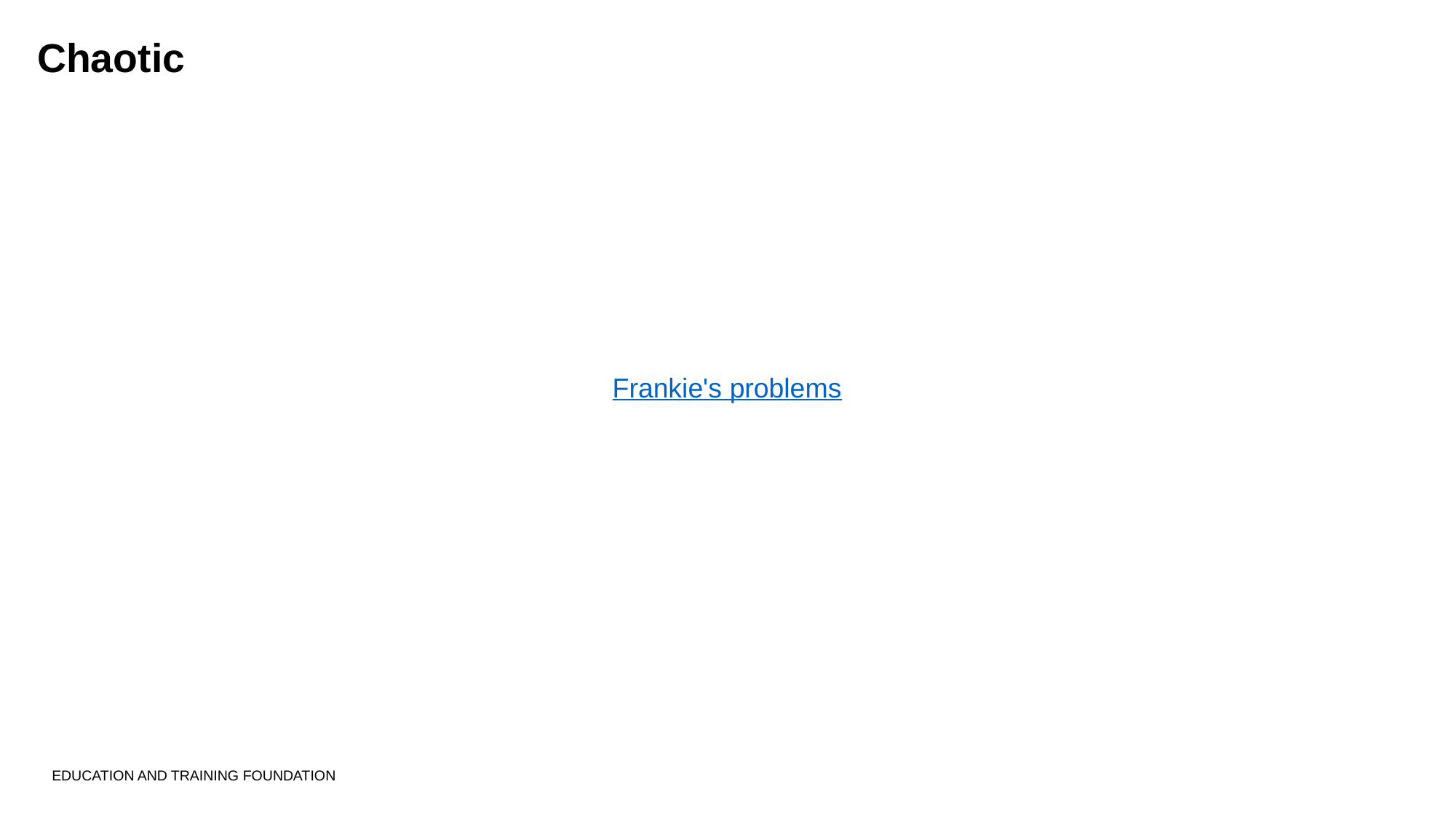

# Chaotic
Frankie's problems
EDUCATION AND TRAINING FOUNDATION